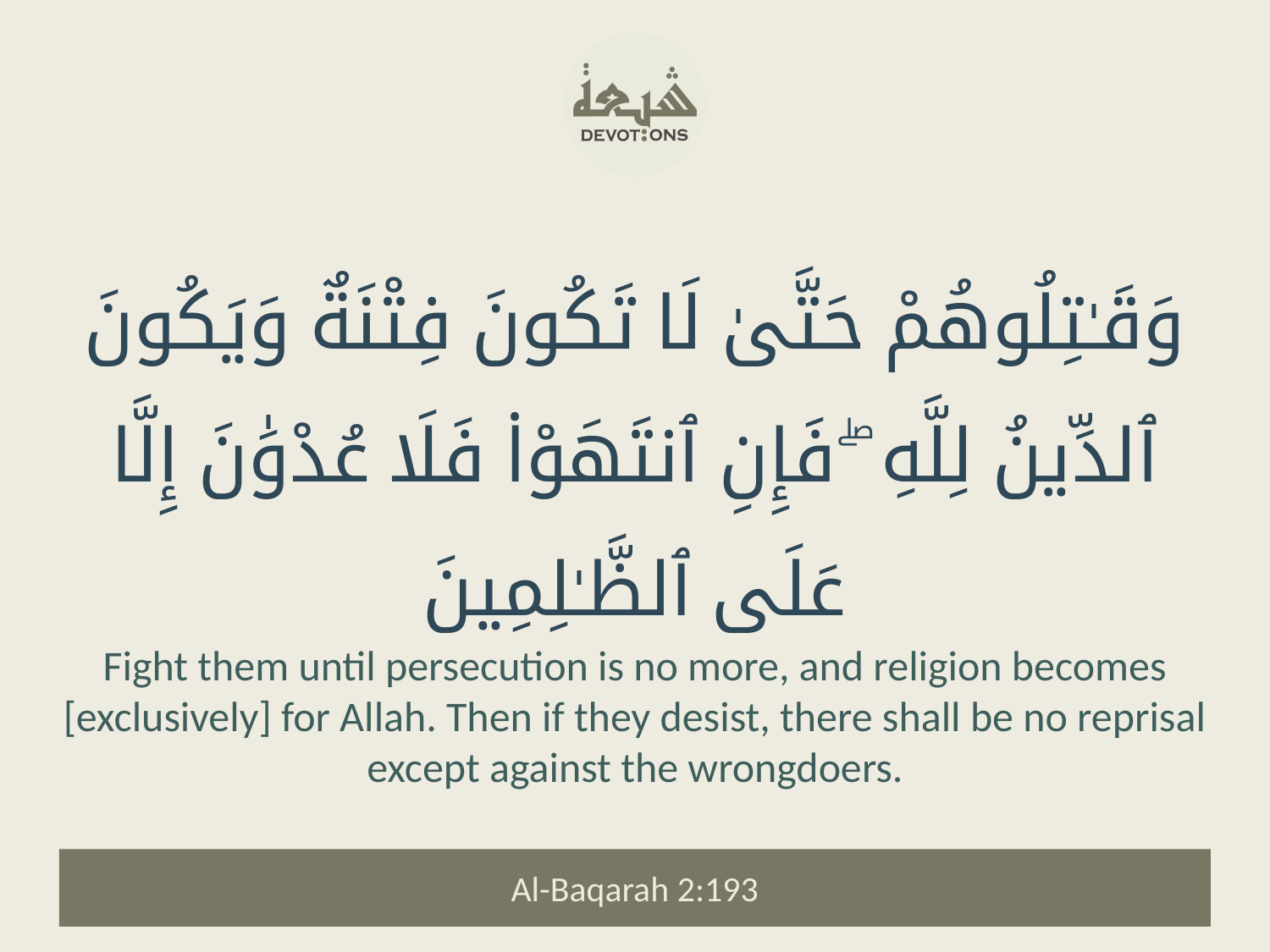

وَقَـٰتِلُوهُمْ حَتَّىٰ لَا تَكُونَ فِتْنَةٌ وَيَكُونَ ٱلدِّينُ لِلَّهِ ۖ فَإِنِ ٱنتَهَوْا۟ فَلَا عُدْوَٰنَ إِلَّا عَلَى ٱلظَّـٰلِمِينَ
Fight them until persecution is no more, and religion becomes [exclusively] for Allah. Then if they desist, there shall be no reprisal except against the wrongdoers.
Al-Baqarah 2:193